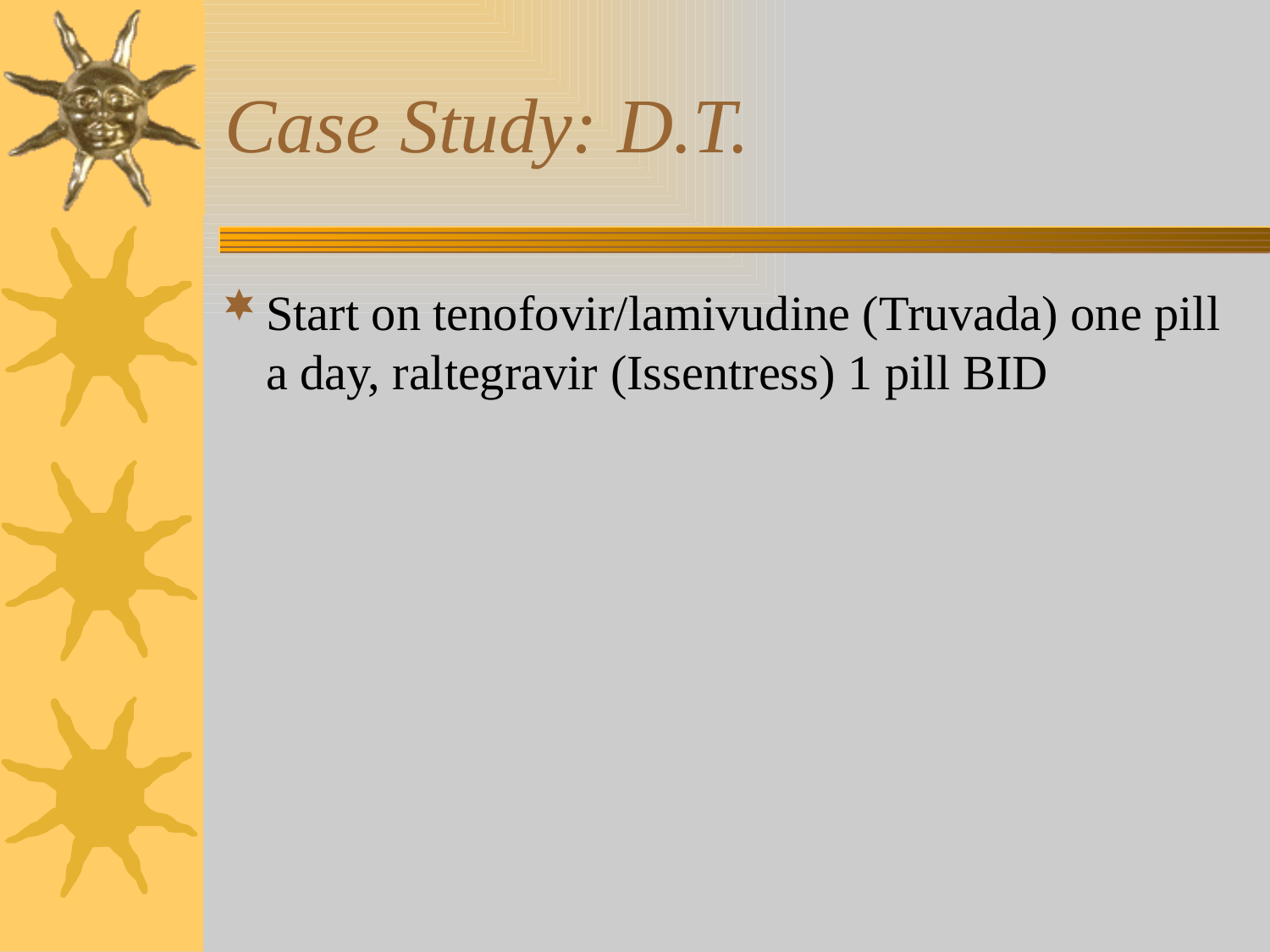

# Case Study: D.T.
Start on tenofovir/lamivudine (Truvada) one pill a day, raltegravir (Issentress) 1 pill BID